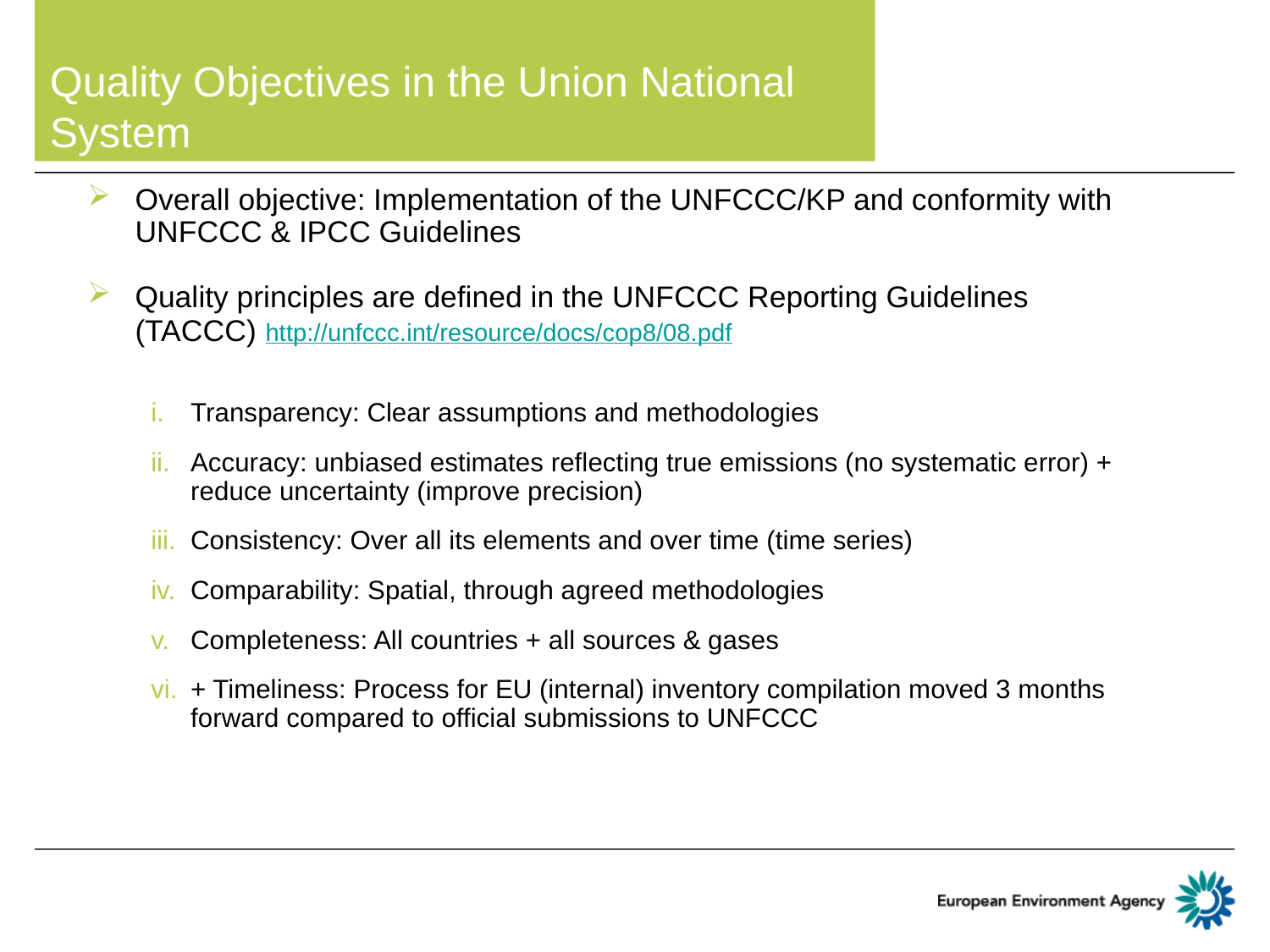

# Quality Objectives in the Union National System

Overall objective: Implementation of the UNFCCC/KP and conformity with UNFCCC & IPCC Guidelines

Quality principles are defined in the UNFCCC Reporting Guidelines (TACCC) http://unfccc.int/resource/docs/cop8/08.pdf

Transparency: Clear assumptions and methodologies
Accuracy: unbiased estimates reflecting true emissions (no systematic error) + reduce uncertainty (improve precision)
Consistency: Over all its elements and over time (time series)
Comparability: Spatial, through agreed methodologies
Completeness: All countries + all sources & gases
+ Timeliness: Process for EU (internal) inventory compilation moved 3 months forward compared to official submissions to UNFCCC